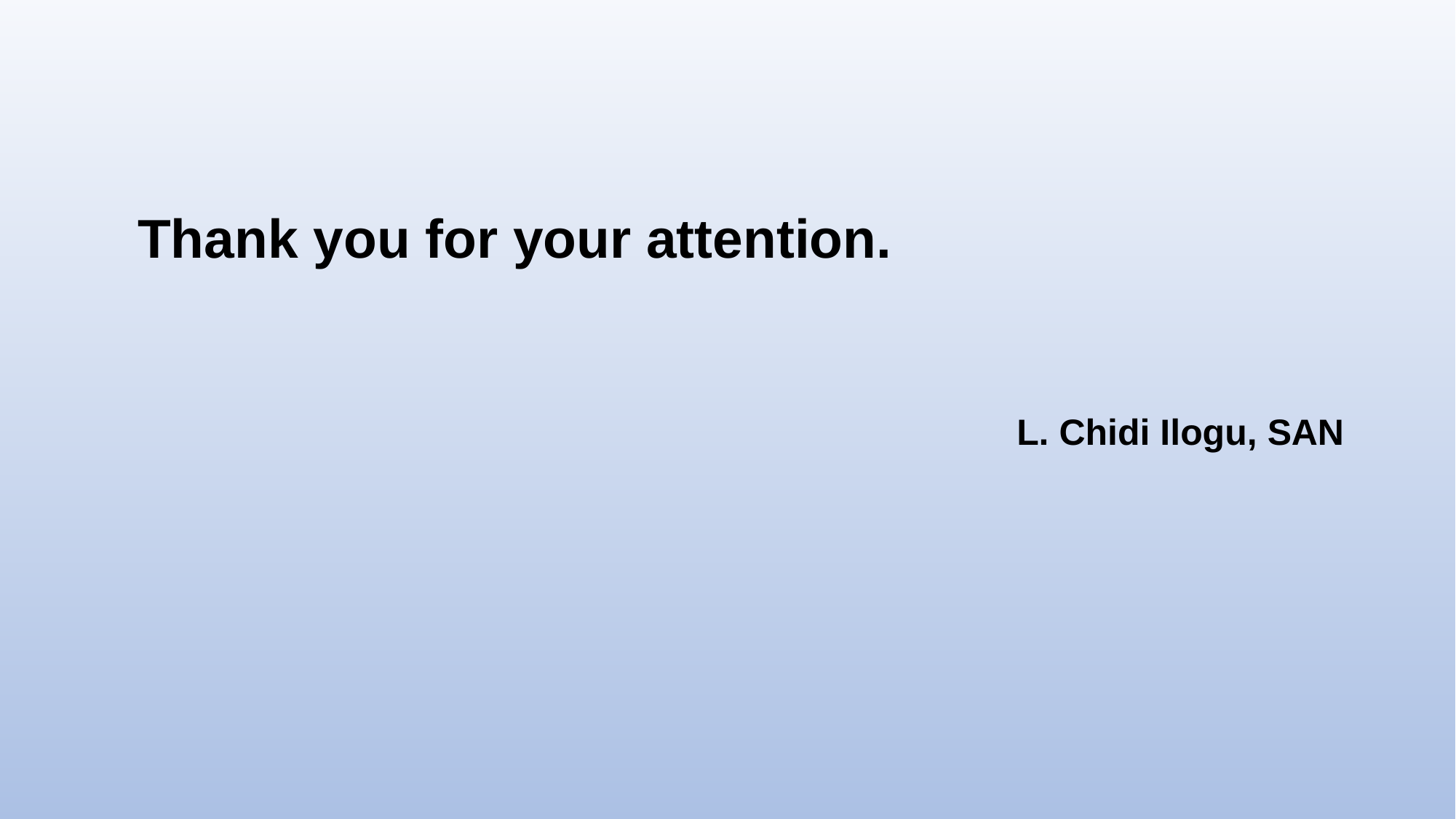

Thank you for your attention.

L. Chidi Ilogu, SAN